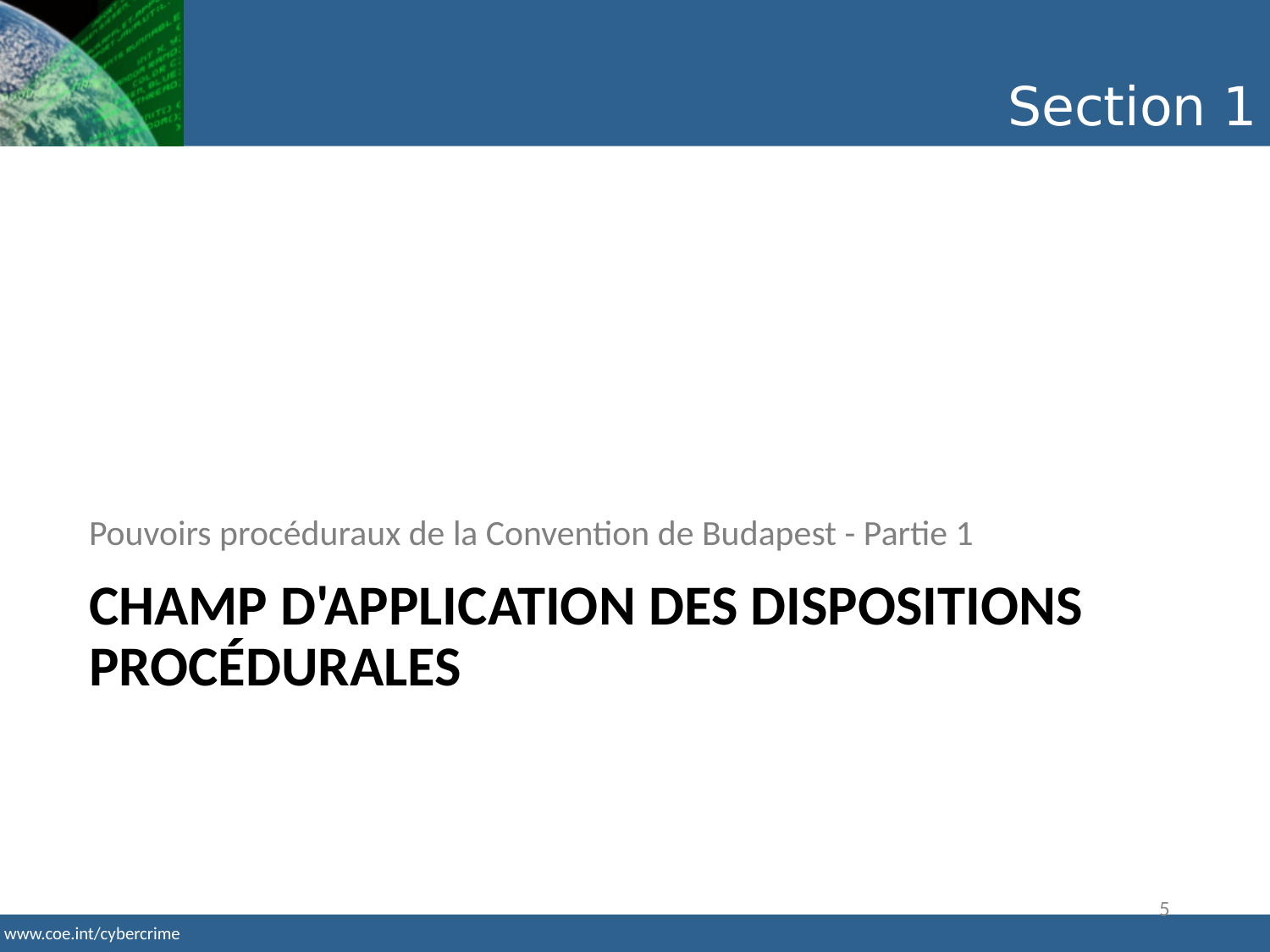

Section 1

Pouvoirs procéduraux de la Convention de Budapest - Partie 1

Champ d'application des DISPOSITIONS procédurales
5